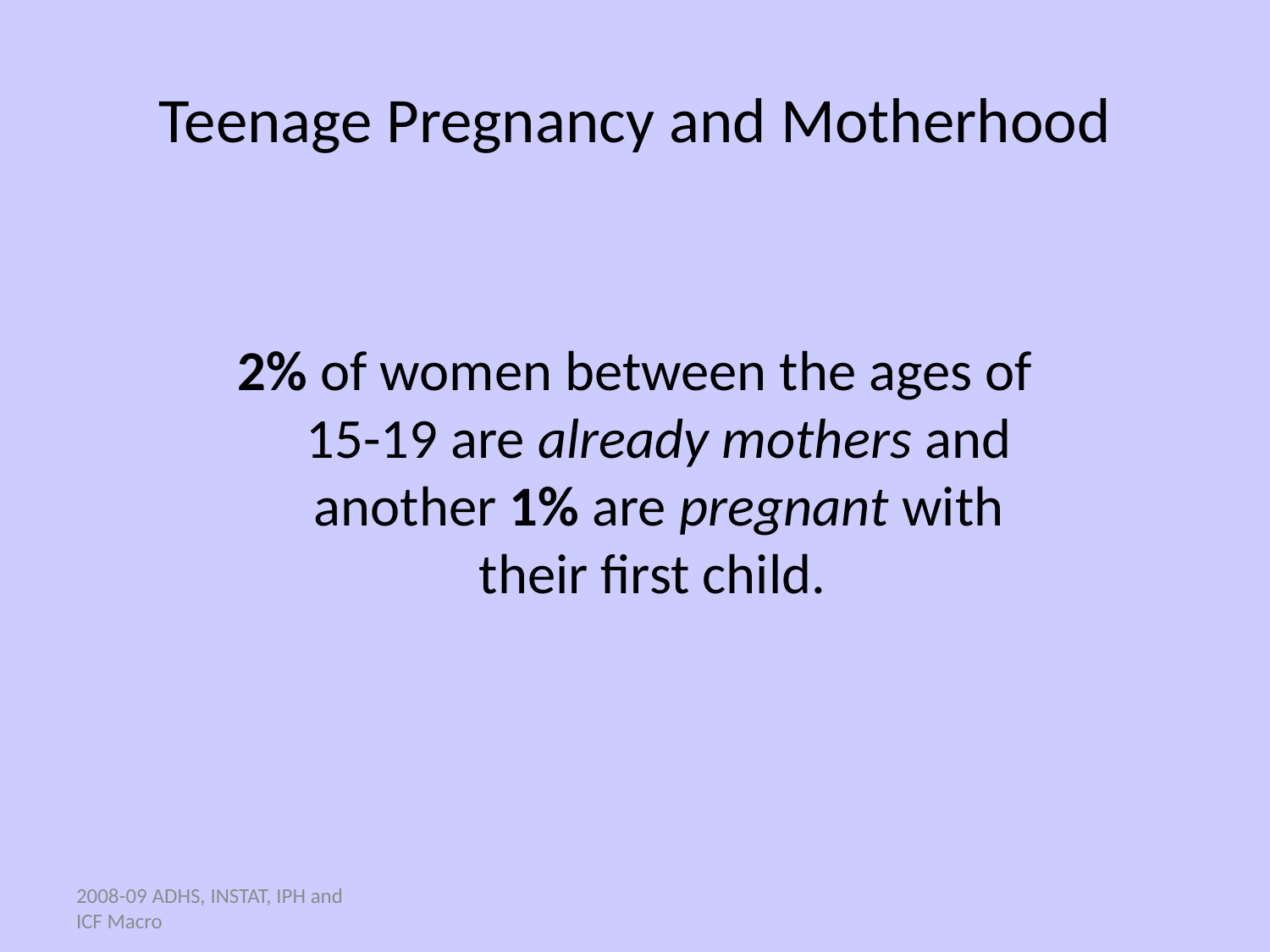

# Teenage Pregnancy and Motherhood
2% of women between the ages of 15-19 are already mothers and another 1% are pregnant with their first child.
2008-09 ADHS, INSTAT, IPH and ICF Macro